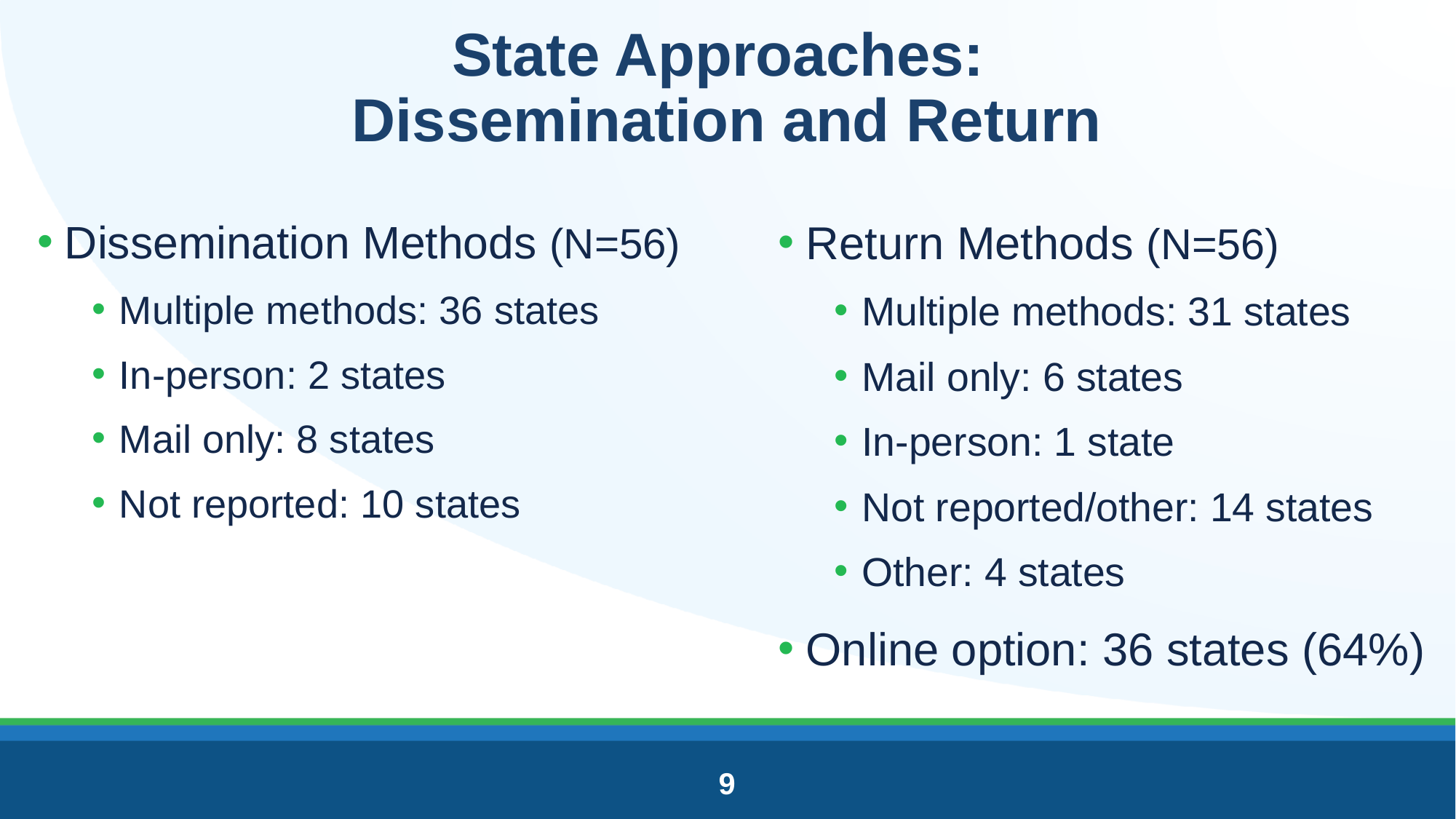

# State Approaches: Dissemination and Return
Dissemination Methods (N=56)
Multiple methods: 36 states
In-person: 2 states
Mail only: 8 states
Not reported: 10 states

Return Methods (N=56)
Multiple methods: 31 states
Mail only: 6 states
In-person: 1 state
Not reported/other: 14 states
Other: 4 states
Online option: 36 states (64%)
9